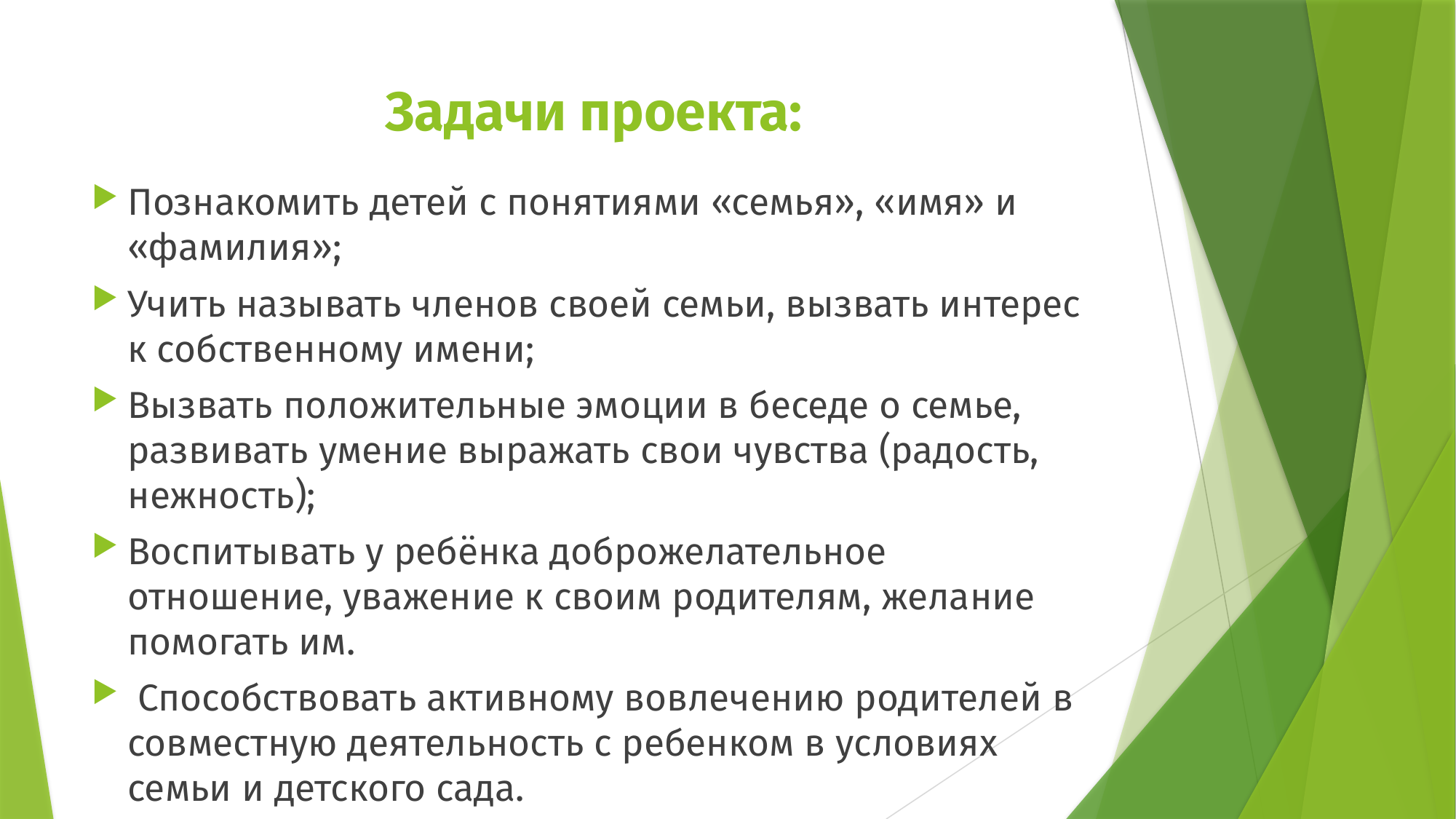

# Задачи проекта:
Познакомить детей с понятиями «семья», «имя» и «фамилия»;
Учить называть членов своей семьи, вызвать интерес к собственному имени;
Вызвать положительные эмоции в беседе о семье, развивать умение выражать свои чувства (радость, нежность);
Воспитывать у ребёнка доброжелательное отношение, уважение к своим родителям, желание помогать им.
 Способствовать активному вовлечению родителей в совместную деятельность с ребенком в условиях семьи и детского сада.